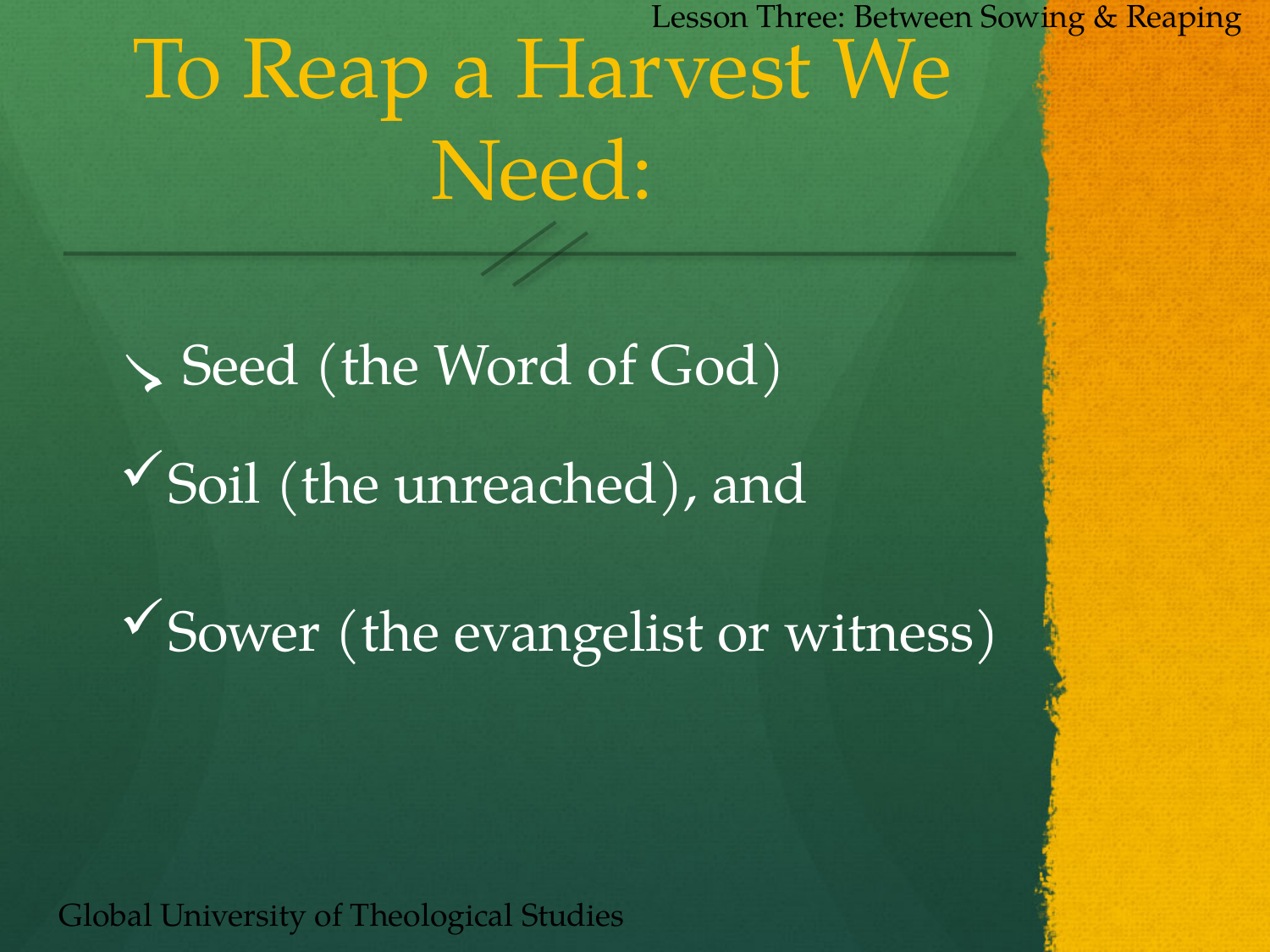

# To Reap a Harvest We Need:
Seed (the Word of God)
Lesson Three: Between Sowing & Reaping

Soil (the unreached), and
Sower (the evangelist or witness)
Global University of Theological Studies